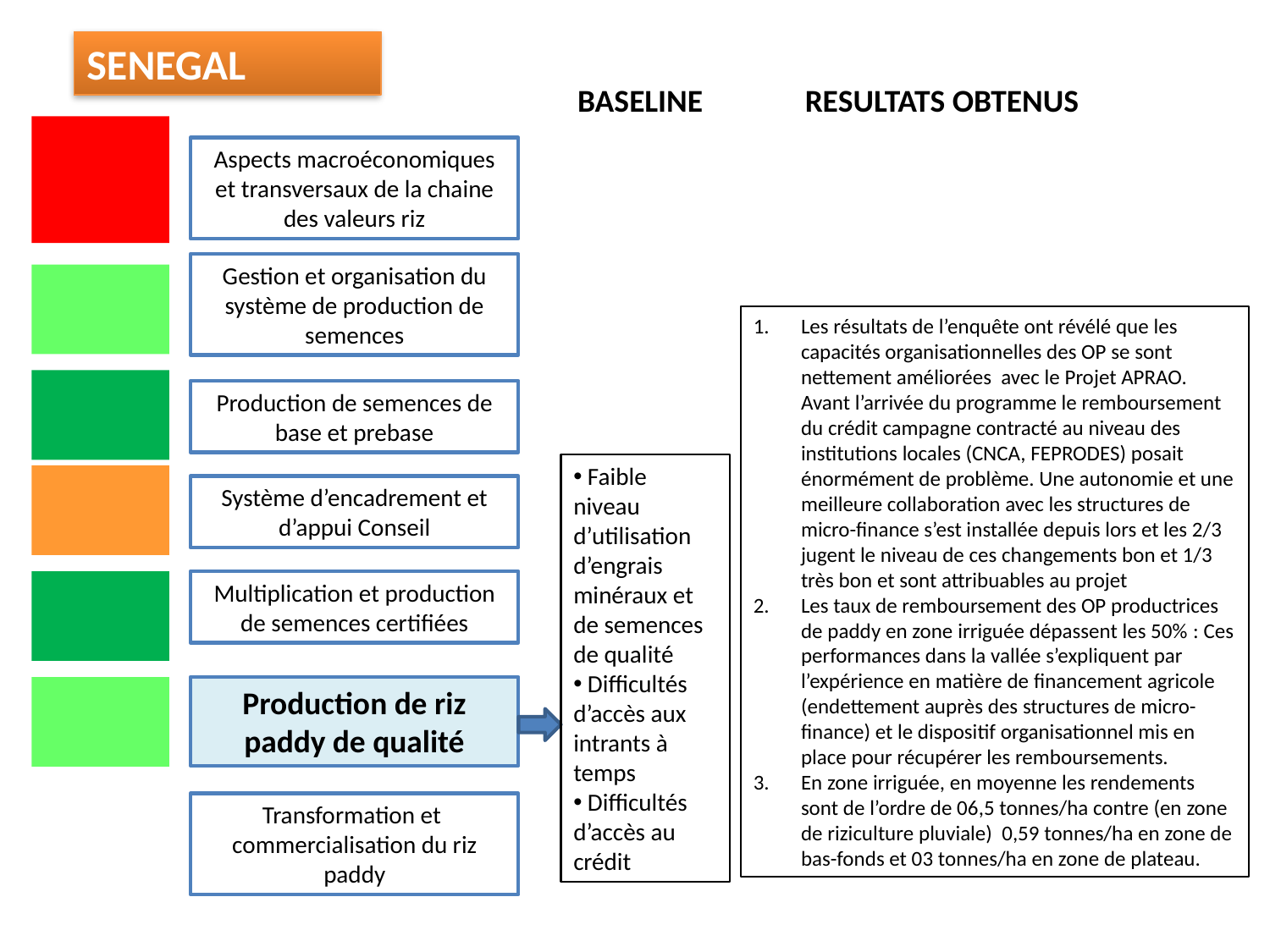

SENEGAL
BASELINE
RESULTATS OBTENUS

Aspects macroéconomiques et transversaux de la chaine des valeurs riz
Gestion et organisation du système de production de semences

Les résultats de l’enquête ont révélé que les capacités organisationnelles des OP se sont nettement améliorées  avec le Projet APRAO.  Avant l’arrivée du programme le remboursement du crédit campagne contracté au niveau des institutions locales (CNCA, FEPRODES) posait énormément de problème. Une autonomie et une meilleure collaboration avec les structures de micro-finance s’est installée depuis lors et les 2/3 jugent le niveau de ces changements bon et 1/3 très bon et sont attribuables au projet
Les taux de remboursement des OP productrices de paddy en zone irriguée dépassent les 50% : Ces performances dans la vallée s’expliquent par l’expérience en matière de financement agricole (endettement auprès des structures de micro-finance) et le dispositif organisationnel mis en place pour récupérer les remboursements.
En zone irriguée, en moyenne les rendements sont de l’ordre de 06,5 tonnes/ha contre (en zone de riziculture pluviale)  0,59 tonnes/ha en zone de bas-fonds et 03 tonnes/ha en zone de plateau.

Production de semences de base et prebase
 Faible niveau d’utilisation d’engrais minéraux et de semences de qualité
 Difficultés d’accès aux intrants à temps
 Difficultés d’accès au crédit

Système d’encadrement et d’appui Conseil

Multiplication et production de semences certifiées

Production de riz paddy de qualité

Transformation et  commercialisation du riz paddy